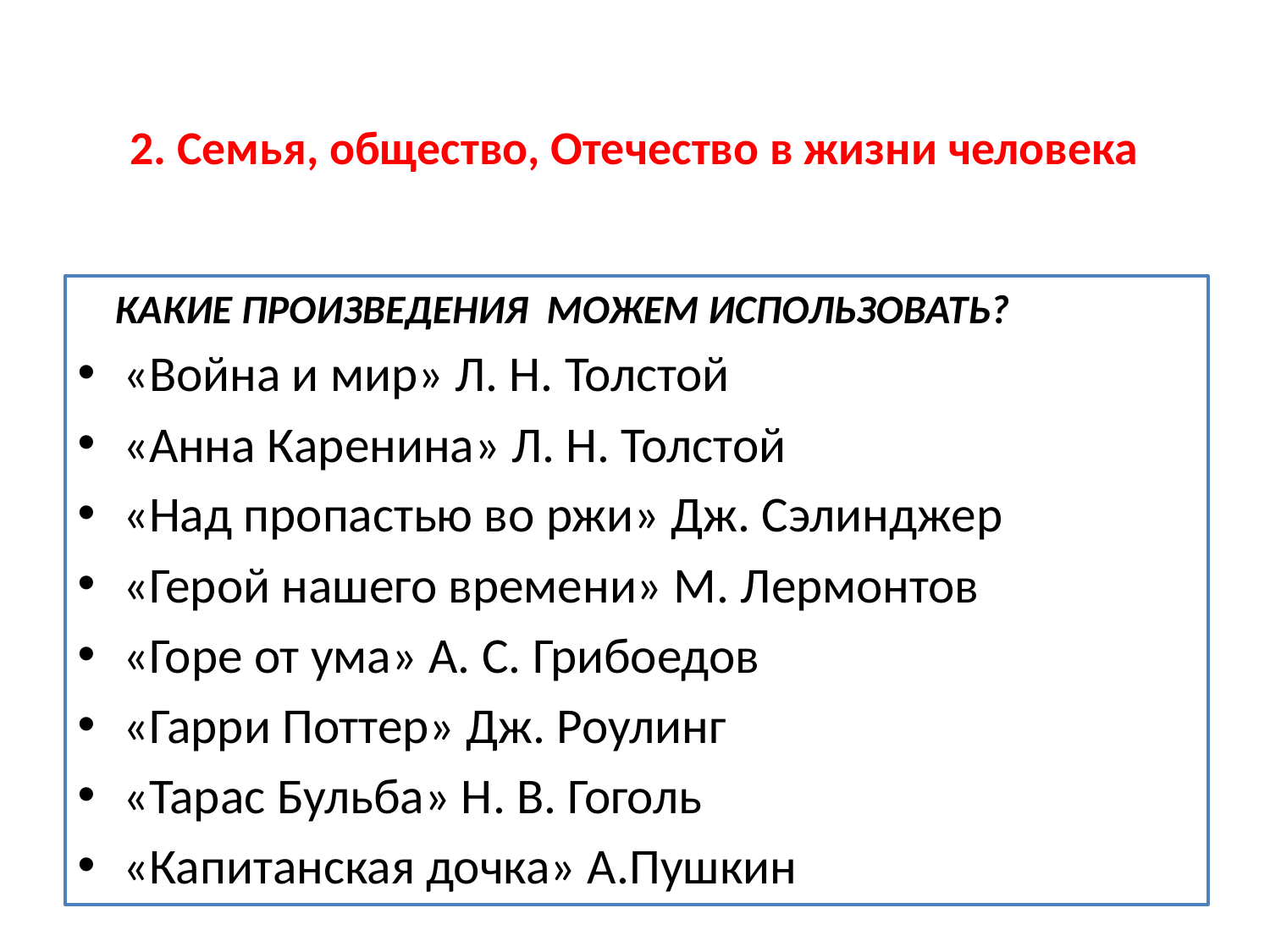

# 2. Семья, общество, Отечество в жизни человека
    КАКИЕ ПРОИЗВЕДЕНИЯ  МОЖЕМ ИСПОЛЬЗОВАТЬ?
«Война и мир» Л. Н. Толстой
«Анна Каренина» Л. Н. Толстой
«Над пропастью во ржи» Дж. Сэлинджер
«Герой нашего времени» М. Лермонтов
«Горе от ума» А. С. Грибоедов
«Гарри Поттер» Дж. Роулинг
«Тарас Бульба» Н. В. Гоголь
«Капитанская дочка» А.Пушкин